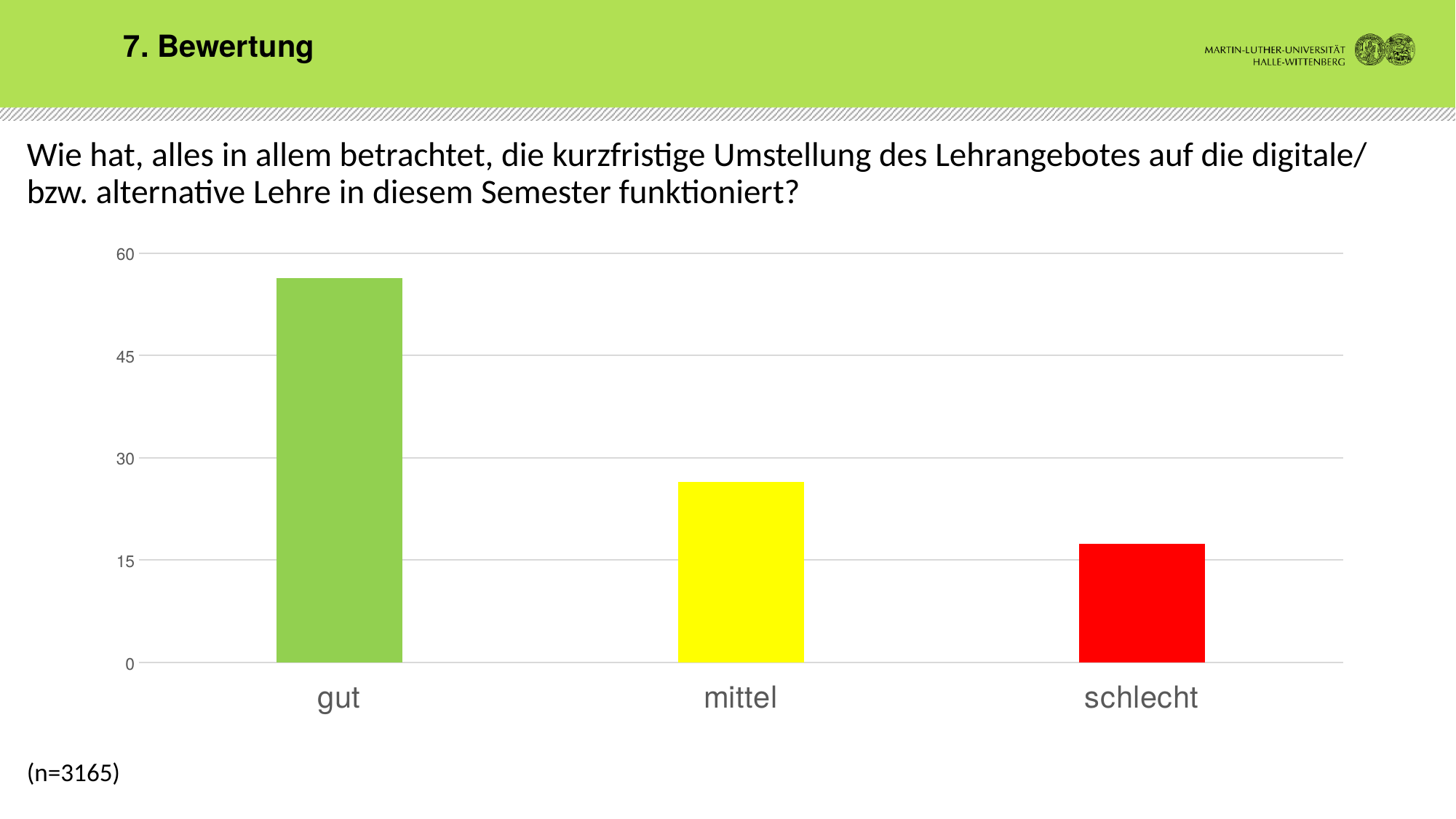

7. Bewertung

# Wie hat, alles in allem betrachtet, die kurzfristige Umstellung des Lehrangebotes auf die digitale/ bzw. alternative Lehre in diesem Semester funktioniert? (n=3165)

### Chart

| Category | Datenreihe 1 |
|---|---|
| gut | 56.3 |
| mittel | 26.4 |
| schlecht | 17.4 |